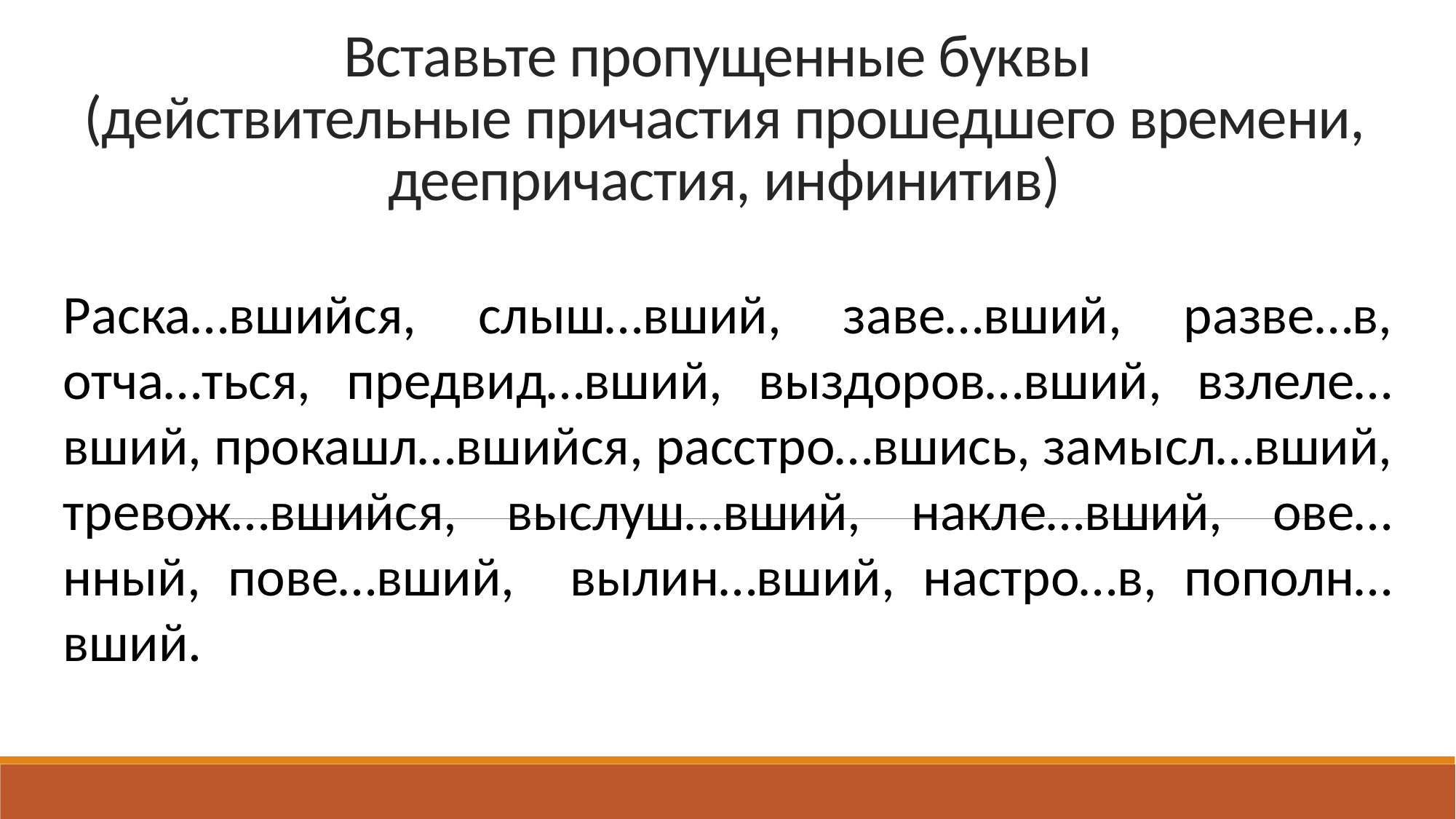

# Вставьте пропущенные буквы (действительные причастия прошедшего времени, деепричастия, инфинитив)

Раска…вшийся, слыш…вший, заве…вший, разве…в, отча…ться, предвид…вший, выздоров…вший, взлеле…вший, прокашл…вшийся, расстро…вшись, замысл…вший, тревож…вшийся, выслуш…вший, накле…вший, ове…нный, пове…вший,  вылин…вший, настро…в, пополн…вший.